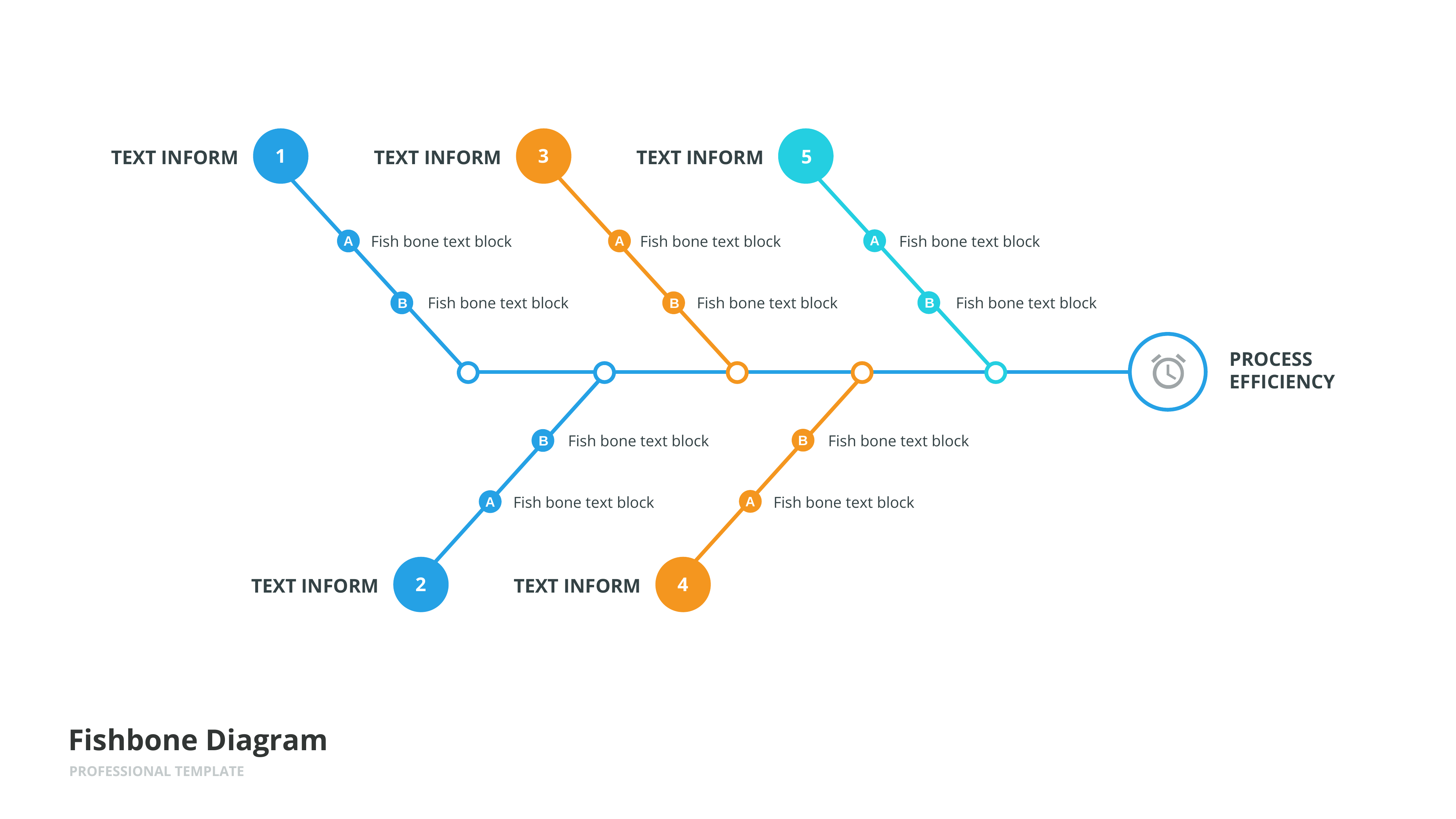

1
3
5
Text inform
Text inform
Text inform

A
Fish bone text block
Fish bone text block
Fish bone text block
A
A

Fish bone text block
Fish bone text block
Fish bone text block
B
B
B

process efficiency

Fish bone text block
Fish bone text block
B

B

Fish bone text block
Fish bone text block
A

A

2
4
Text inform
Text inform